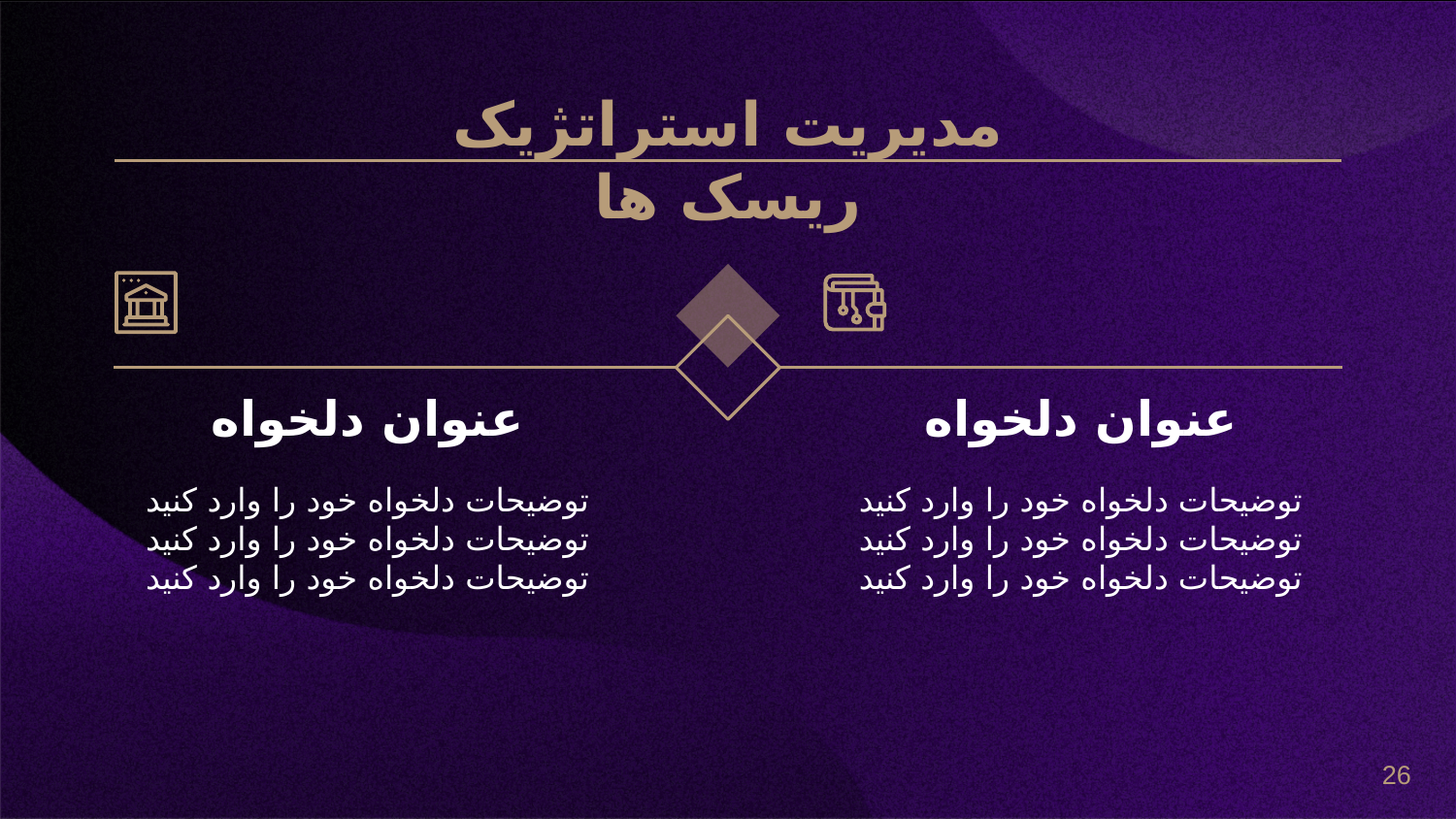

# مدیریت استراتژیک ریسک ها

عنوان دلخواه
عنوان دلخواه
توضیحات دلخواه خود را وارد کنید
توضیحات دلخواه خود را وارد کنید
توضیحات دلخواه خود را وارد کنید
توضیحات دلخواه خود را وارد کنید
توضیحات دلخواه خود را وارد کنید
توضیحات دلخواه خود را وارد کنید
26